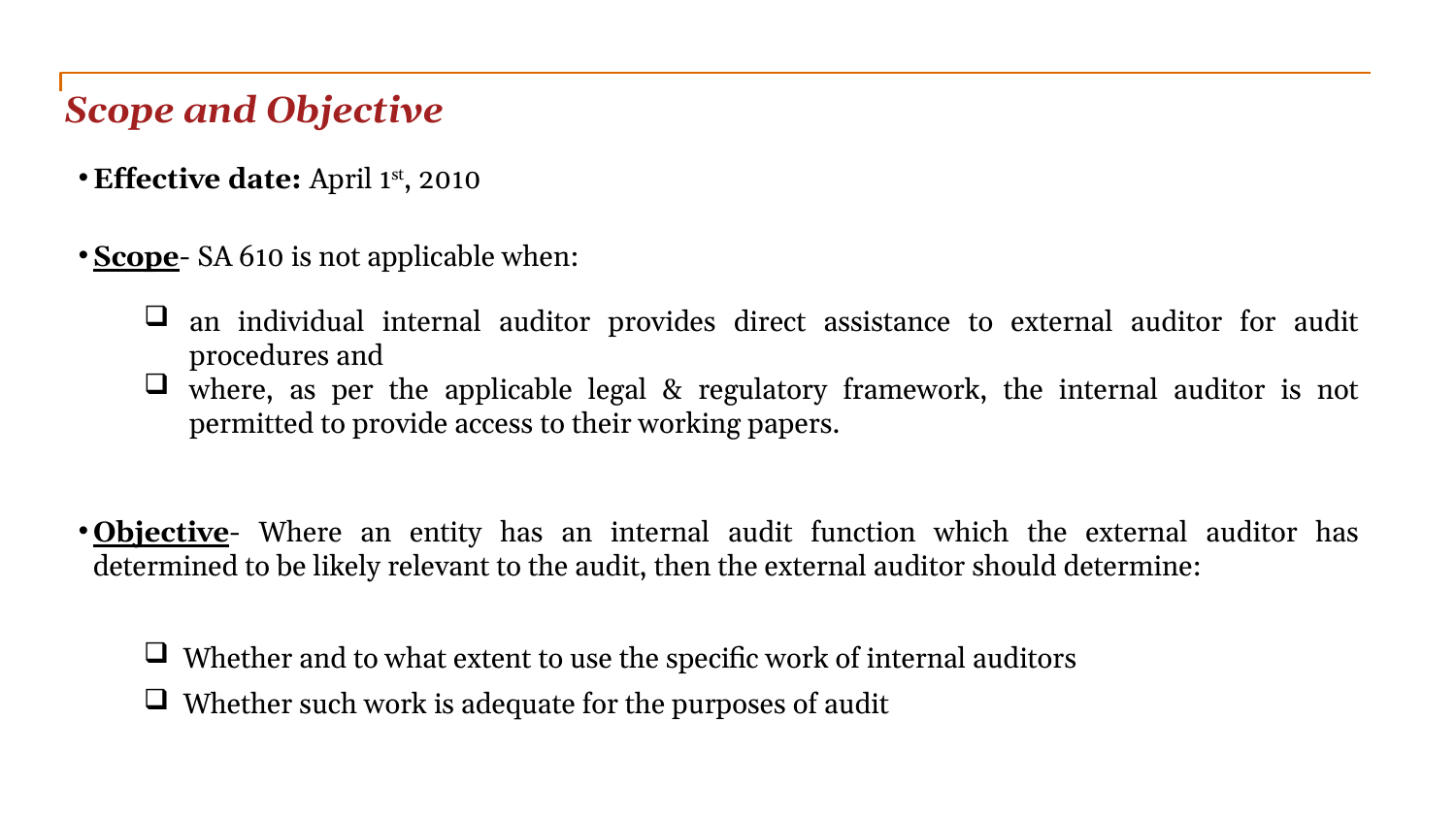

Scope and Objective
Effective date: April 1st, 2010

Scope- SA 610 is not applicable when:

an individual internal auditor provides direct assistance to external auditor for audit procedures and
where, as per the applicable legal & regulatory framework, the internal auditor is not permitted to provide access to their working papers.

Objective- Where an entity has an internal audit function which the external auditor has determined to be likely relevant to the audit, then the external auditor should determine:

  Whether and to what extent to use the specific work of internal auditors
  Whether such work is adequate for the purposes of audit